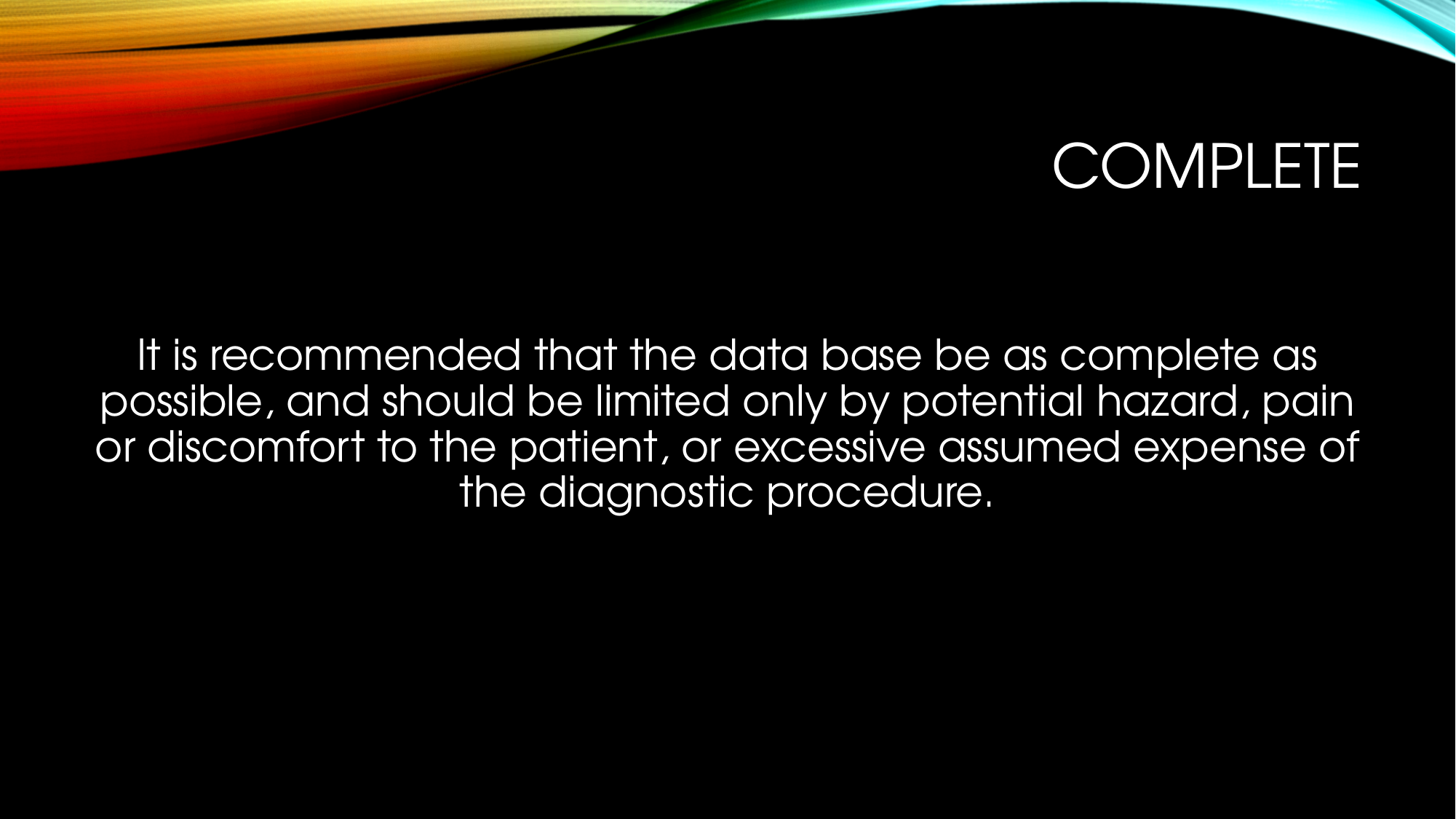

# Complete

It is recommended that the data base be as complete as possible, and should be limited only by potential hazard, pain or discomfort to the patient, or excessive assumed expense of the diagnostic procedure.